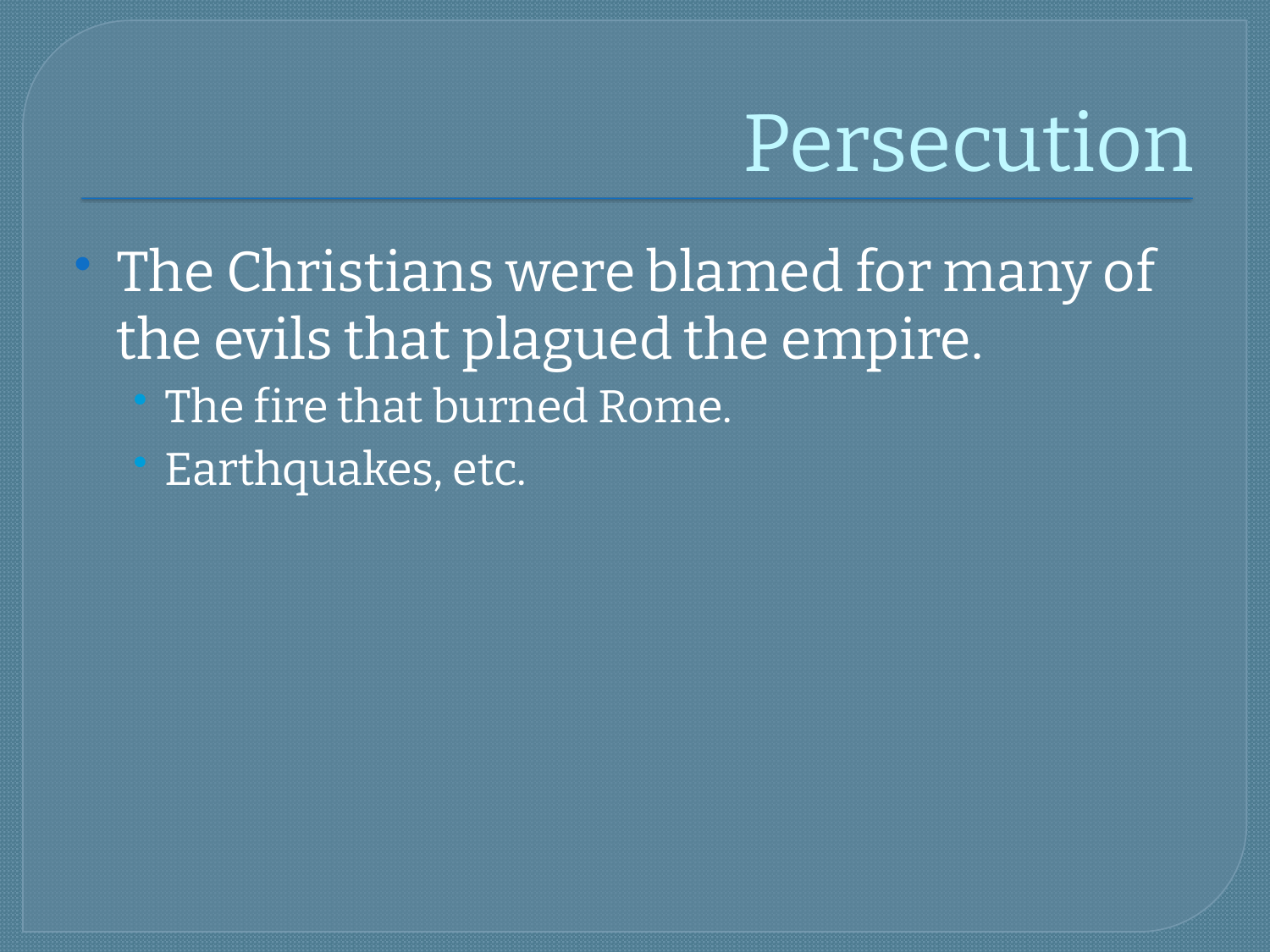

# Persecution
The Christians were blamed for many of the evils that plagued the empire.
The fire that burned Rome.
Earthquakes, etc.